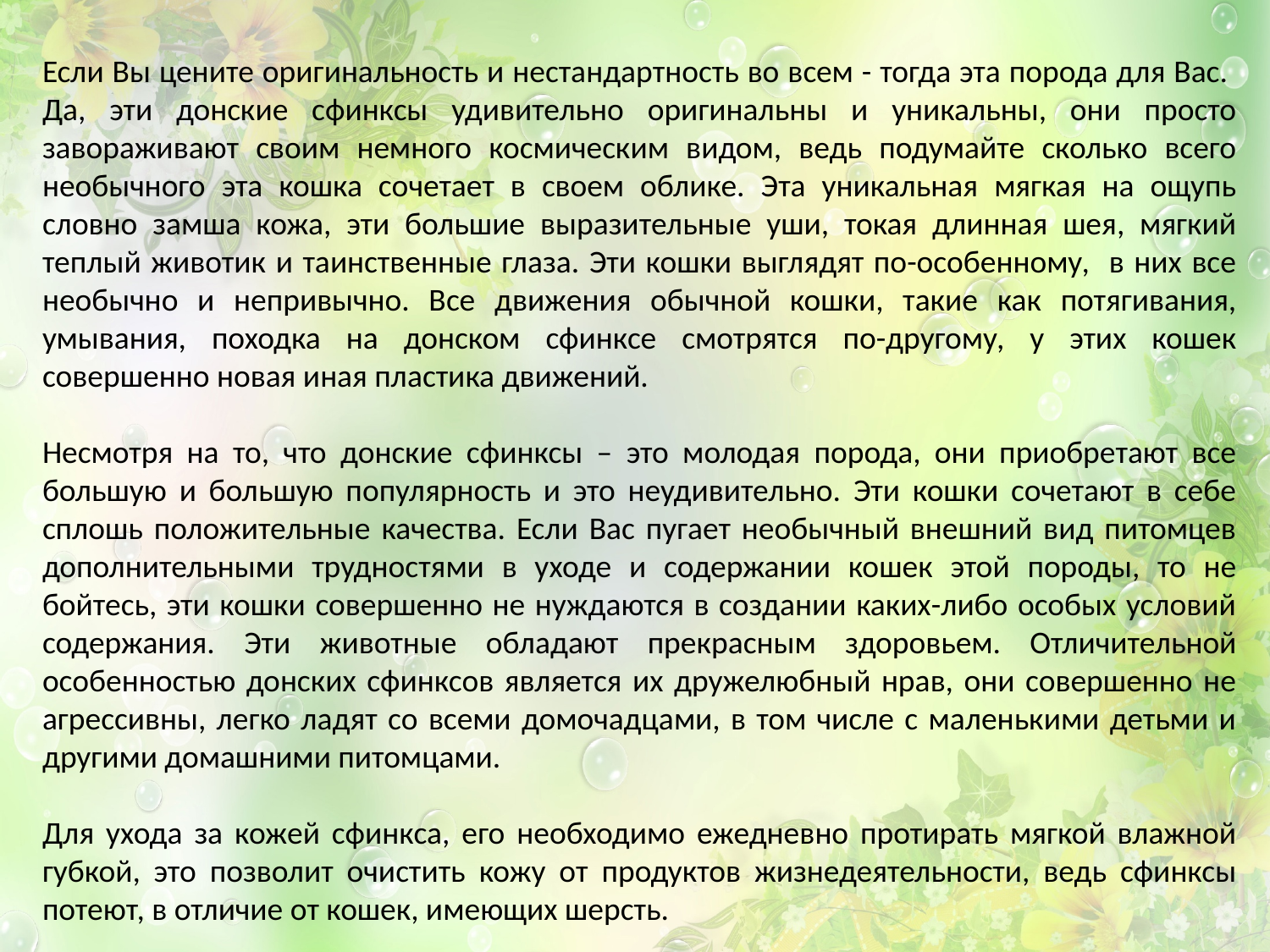

Если Вы цените оригинальность и нестандартность во всем - тогда эта порода для Вас.
Да, эти донские сфинксы удивительно оригинальны и уникальны, они просто завораживают своим немного космическим видом, ведь подумайте сколько всего необычного эта кошка сочетает в своем облике. Эта уникальная мягкая на ощупь словно замша кожа, эти большие выразительные уши, токая длинная шея, мягкий теплый животик и таинственные глаза. Эти кошки выглядят по-особенному,  в них все необычно и непривычно. Все движения обычной кошки, такие как потягивания, умывания, походка на донском сфинксе смотрятся по-другому, у этих кошек совершенно новая иная пластика движений.
Несмотря на то, что донские сфинксы – это молодая порода, они приобретают все большую и большую популярность и это неудивительно. Эти кошки сочетают в себе сплошь положительные качества. Если Вас пугает необычный внешний вид питомцев дополнительными трудностями в уходе и содержании кошек этой породы, то не бойтесь, эти кошки совершенно не нуждаются в создании каких-либо особых условий содержания. Эти животные обладают прекрасным здоровьем. Отличительной особенностью донских сфинксов является их дружелюбный нрав, они совершенно не агрессивны, легко ладят со всеми домочадцами, в том числе с маленькими детьми и другими домашними питомцами.
Для ухода за кожей сфинкса, его необходимо ежедневно протирать мягкой влажной губкой, это позволит очистить кожу от продуктов жизнедеятельности, ведь сфинксы потеют, в отличие от кошек, имеющих шерсть.